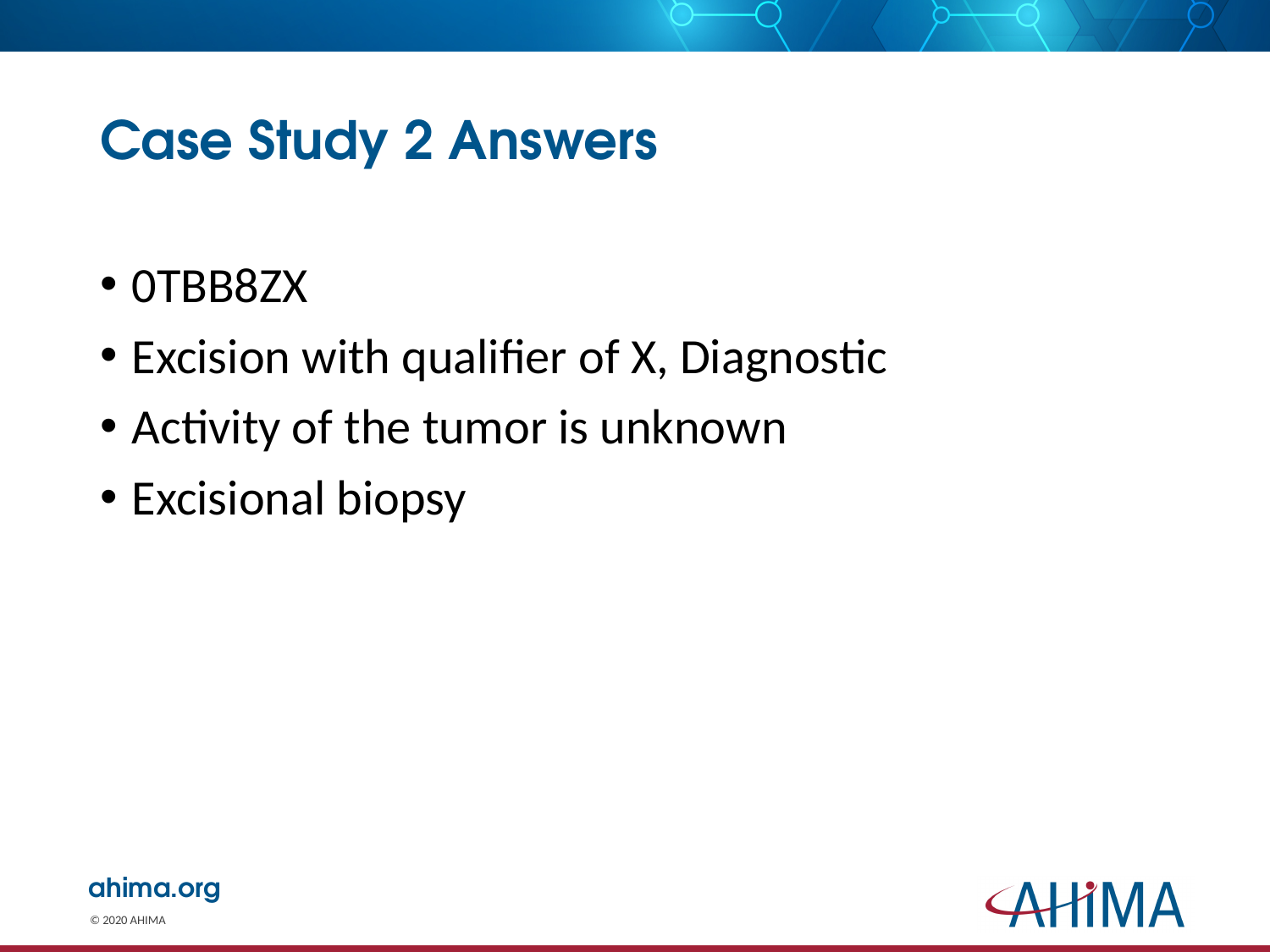

# Case Study 2 Answers
0TBB8ZX
Excision with qualifier of X, Diagnostic
Activity of the tumor is unknown
Excisional biopsy